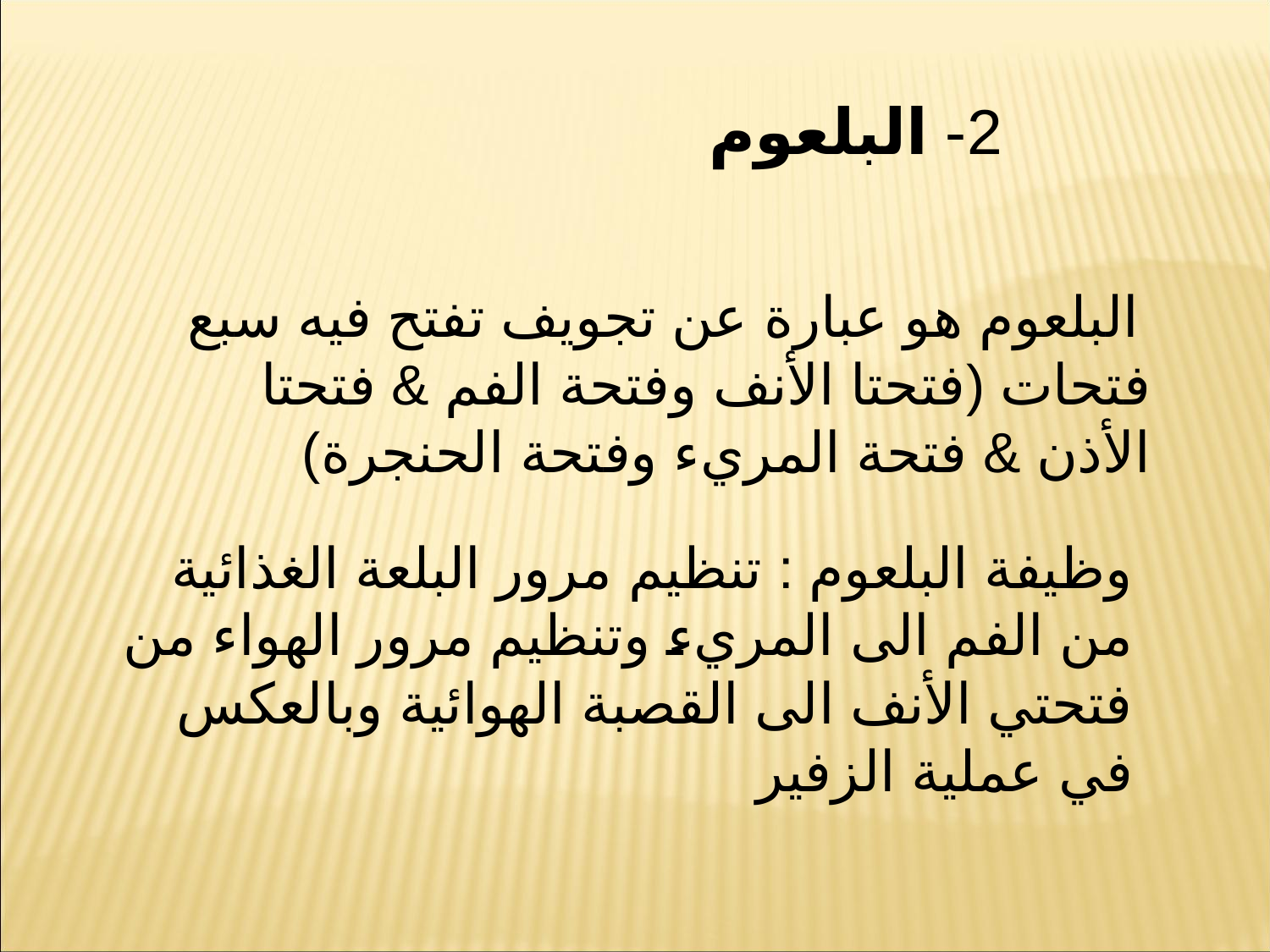

2- البلعوم
 البلعوم هو عبارة عن تجويف تفتح فيه سبع فتحات (فتحتا الأنف وفتحة الفم & فتحتا الأذن & فتحة المريء وفتحة الحنجرة)
وظيفة البلعوم : تنظيم مرور البلعة الغذائية من الفم الى المريء وتنظيم مرور الهواء من فتحتي الأنف الى القصبة الهوائية وبالعكس في عملية الزفير